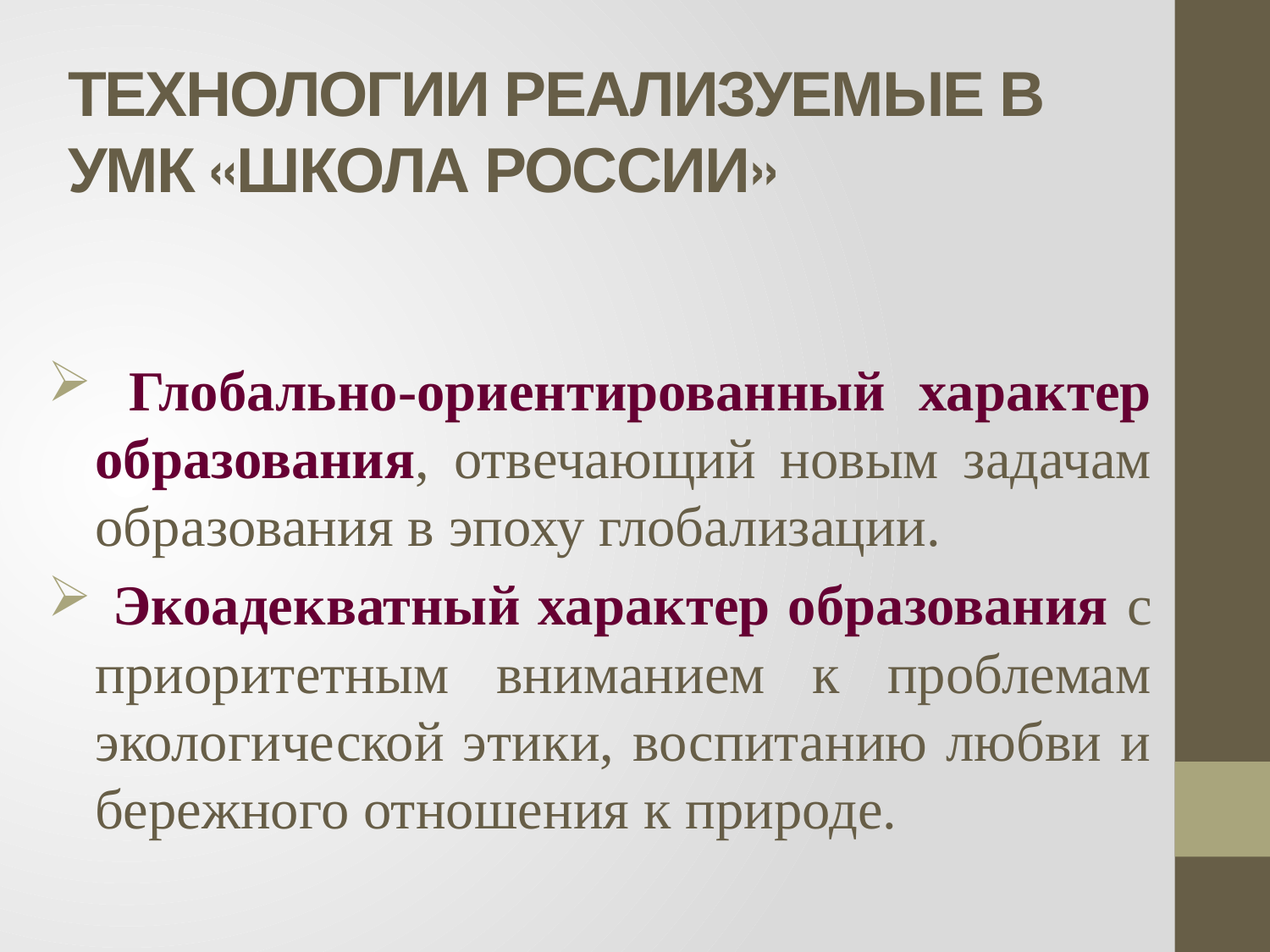

# Технологии реализуемые в УМК «Школа России»
 Глобально-ориентированный характер образования, отвечающий новым задачам образования в эпоху глобализации.
 Экоадекватный характер образования с приоритетным вниманием к проблемам экологической этики, воспитанию любви и бережного отношения к природе.